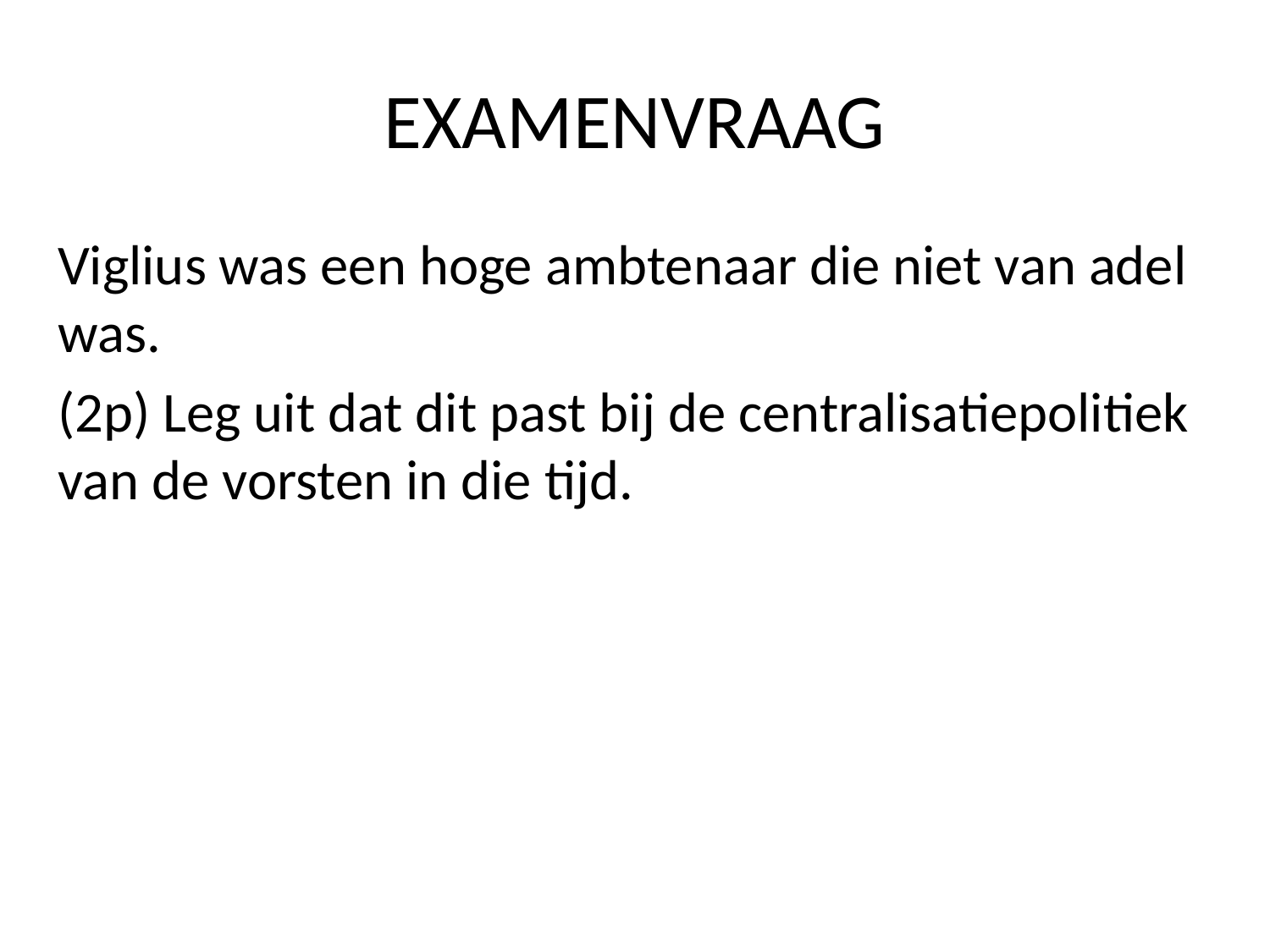

# EXAMENVRAAG
Viglius was een hoge ambtenaar die niet van adel was.
(2p) Leg uit dat dit past bij de centralisatiepolitiek van de vorsten in die tijd.